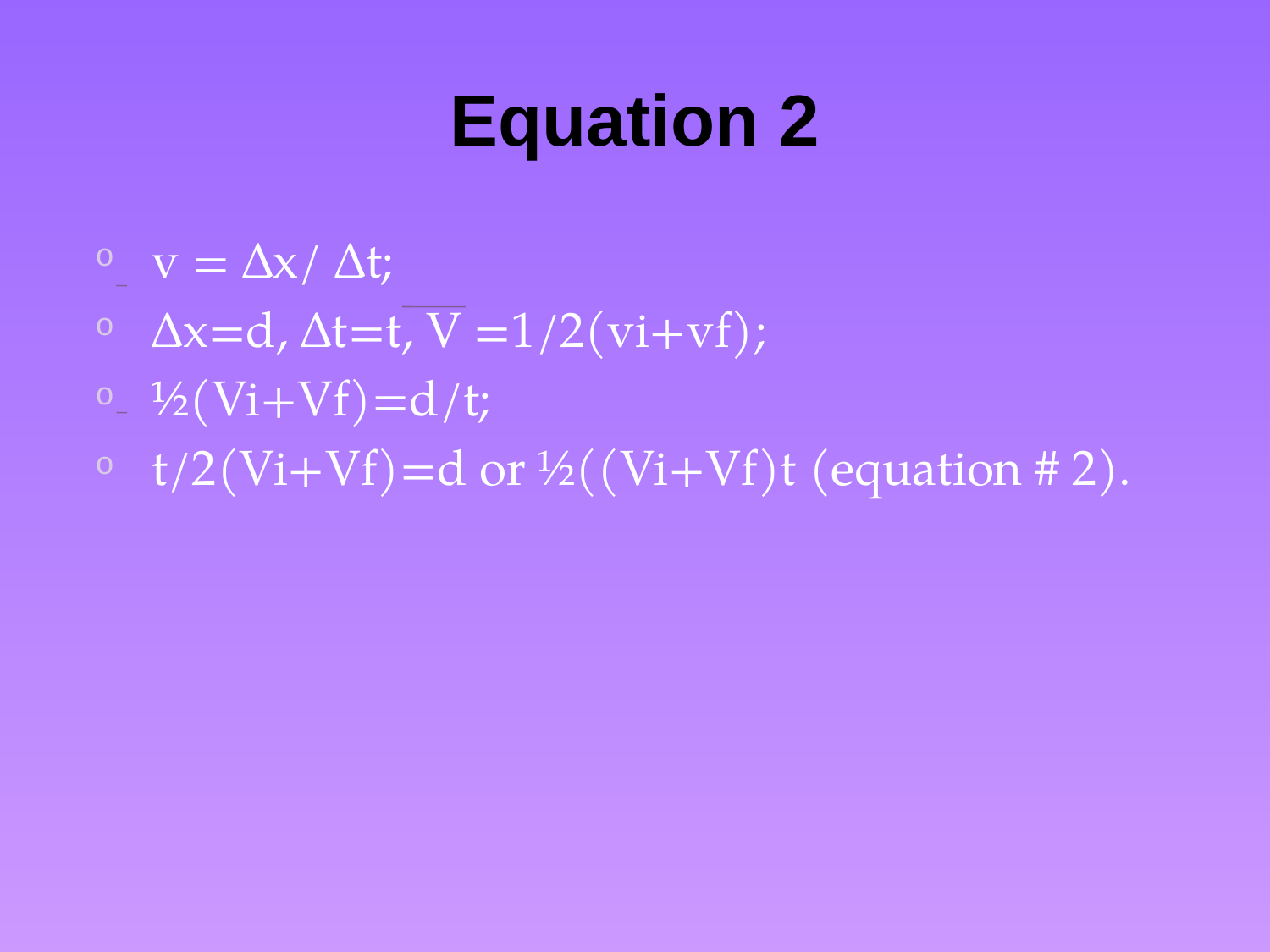

# Equation 2
v = ∆x/ ∆t;
∆x=d, ∆t=t, V =1/2(vi+vf);
½(Vi+Vf)=d/t;
t/2(Vi+Vf)=d or ½((Vi+Vf)t (equation # 2).